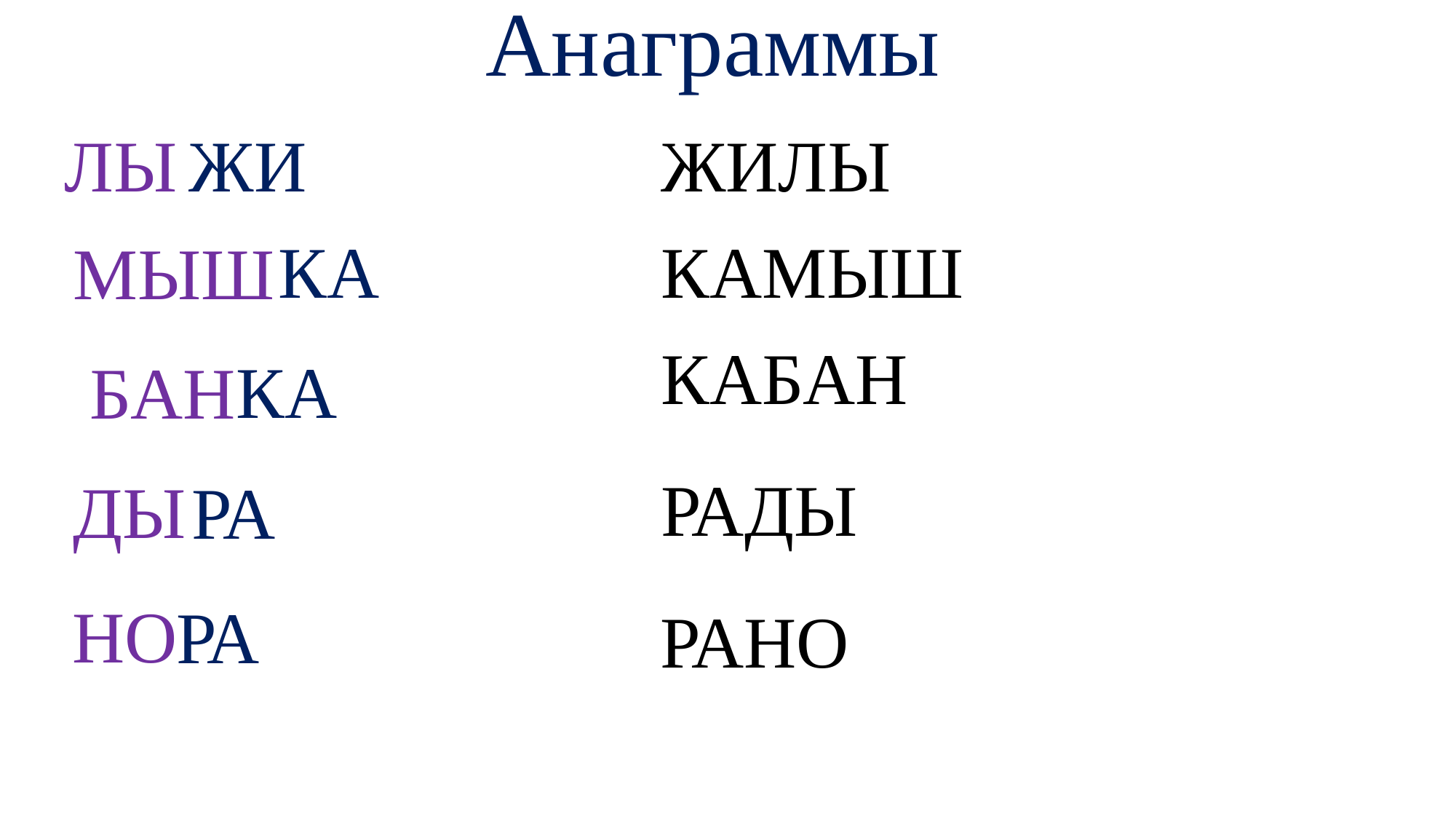

Анаграммы
ЖИЛЫ
ЛЫ
ЖИ
КАМЫШ
КА
МЫШ
КАБАН
КА
БАН
РАДЫ
ДЫ
РА
НО
РА
РАНО